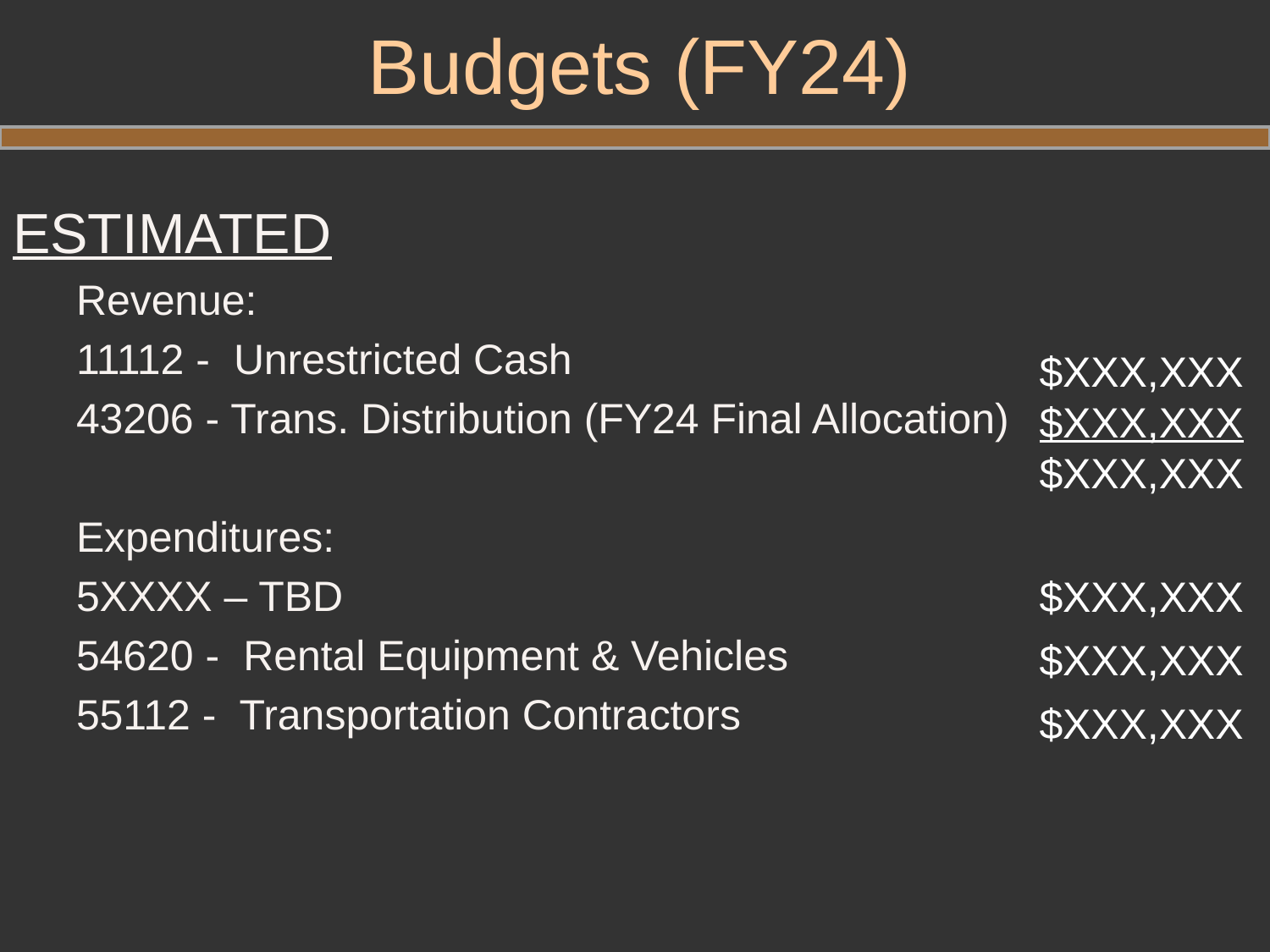

# Budgets (FY24)

ESTIMATED
Revenue:
11112 -  Unrestricted Cash
43206 - Trans. Distribution (FY24 Final Allocation)

Expenditures:
5XXXX – TBD
54620 -  Rental Equipment & Vehicles
55112 -  Transportation Contractors
$XXX,XXX
$XXX,XXX
$XXX,XXX

$XXX,XXX

$XXX,XXX

$XXX,XXX